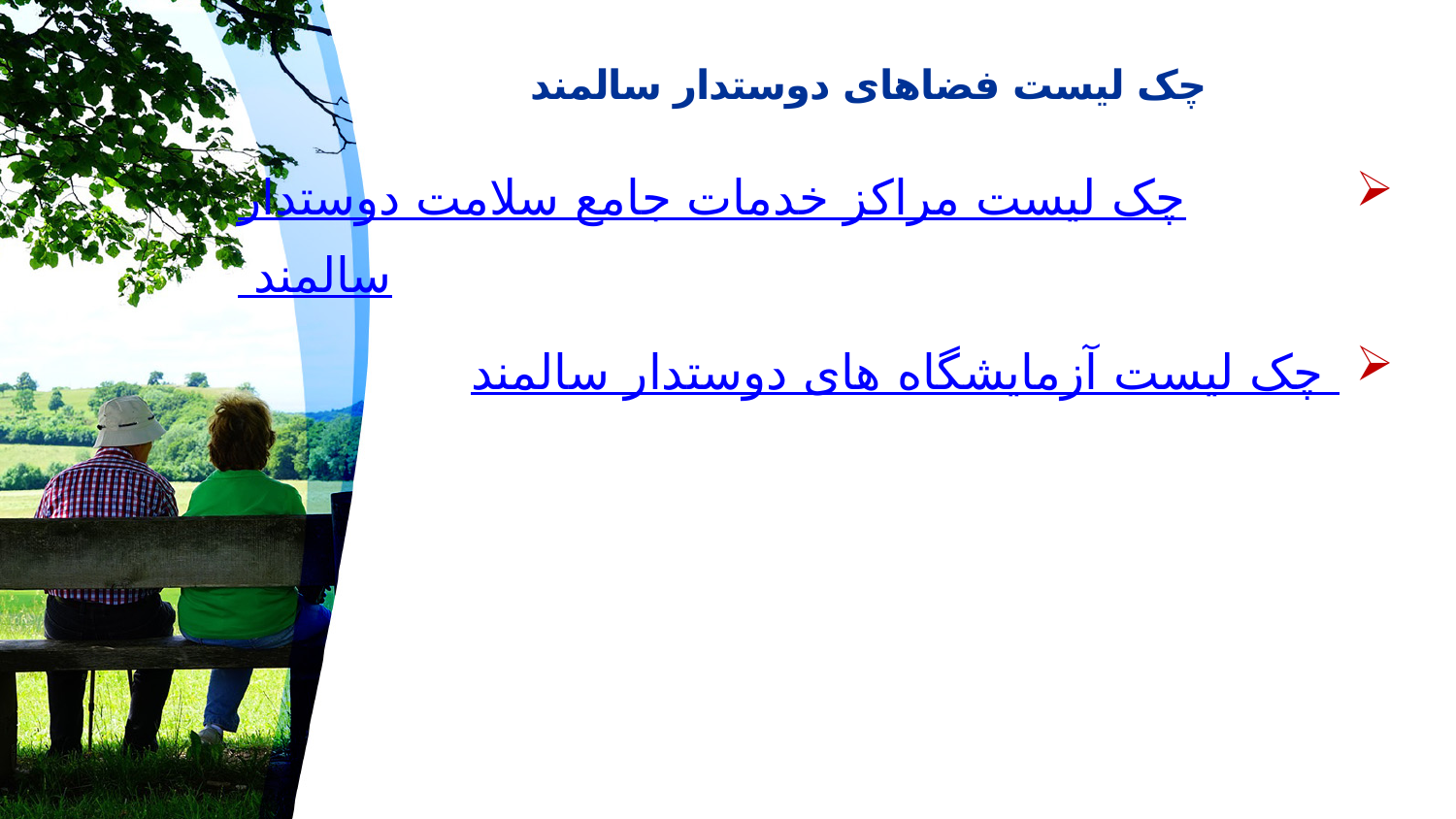

چک لیست فضاهای دوستدار سالمند
چک لیست مراکز خدمات جامع سلامت دوستدار سالمند
چک لیست آزمایشگاه های دوستدار سالمند